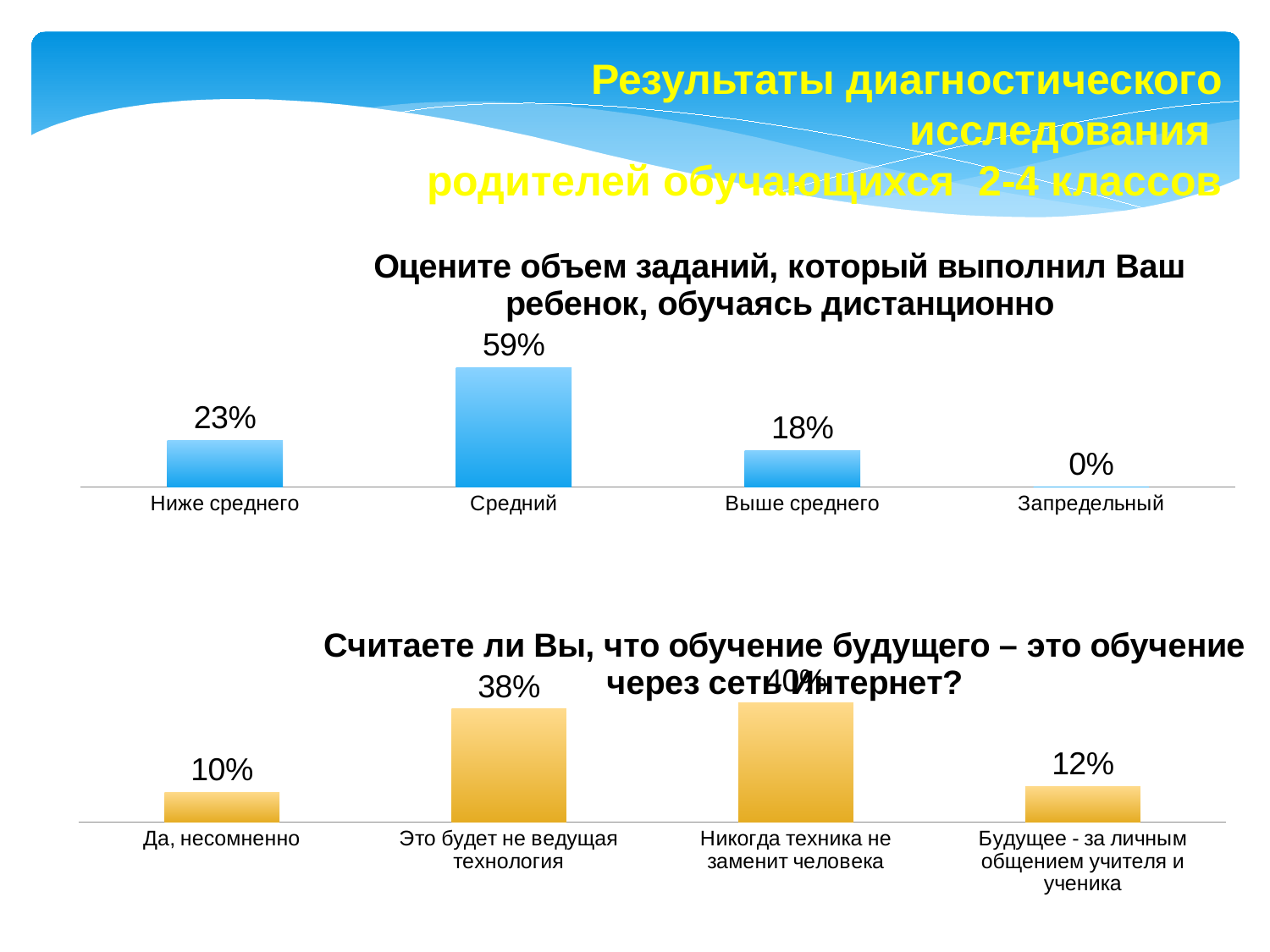

Результаты диагностического исследования
родителей обучающихся  2-4 классов

### Chart: Оцените объем заданий, который выполнил Ваш ребенок, обучаясь дистанционно

| Category | Оцените объем заданий, который выполнил Ваш ребенок, обучаясь дитанционно |
|---|---|
| Ниже среднего | 0.23 |
| Средний | 0.59 |
| Выше среднего | 0.18000000000000005 |
| Запредельный | 0.0 |

### Chart: Считаете ли Вы, что обучение будущего – это обучение через сеть Интернет?

| Category | Сталкивались ли вы на практике с технологиями дистанционного обучения? |
|---|---|
| Да, несомненно | 0.1 |
| Это будет не ведущая технология | 0.3800000000000001 |
| Никогда техника не заменит человека | 0.4 |
| Будущее - за личным общением учителя и ученика | 0.12000000000000002 |